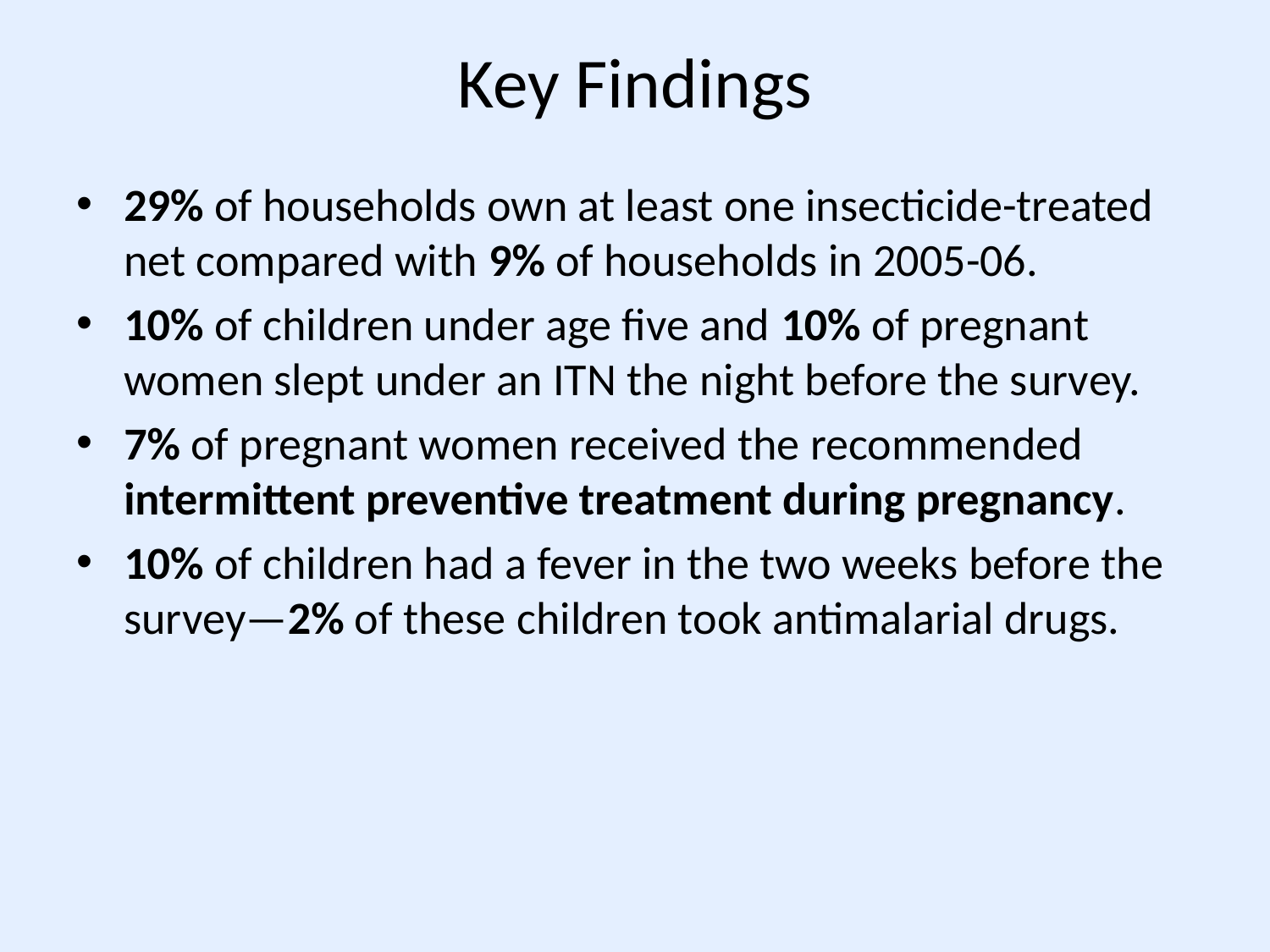

# Key Findings
29% of households own at least one insecticide-treated net compared with 9% of households in 2005-06.
10% of children under age five and 10% of pregnant women slept under an ITN the night before the survey.
7% of pregnant women received the recommended intermittent preventive treatment during pregnancy.
10% of children had a fever in the two weeks before the survey—2% of these children took antimalarial drugs.